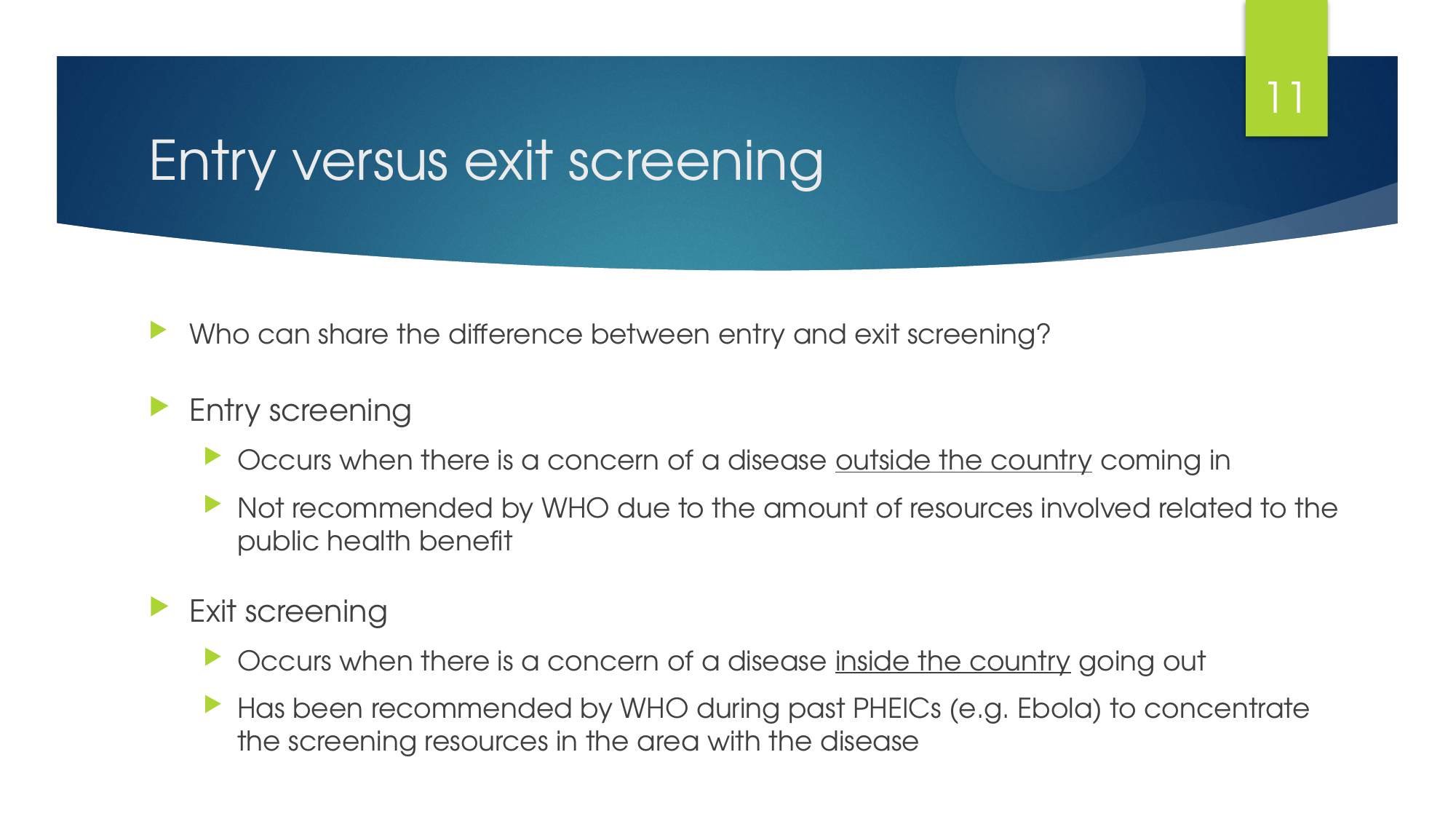

11
# Entry versus exit screening
Who can share the difference between entry and exit screening?

Entry screening
Occurs when there is a concern of a disease outside the country coming in
Not recommended by WHO due to the amount of resources involved related to the public health benefit
Exit screening
Occurs when there is a concern of a disease inside the country going out
Has been recommended by WHO during past PHEICs (e.g. Ebola) to concentrate the screening resources in the area with the disease